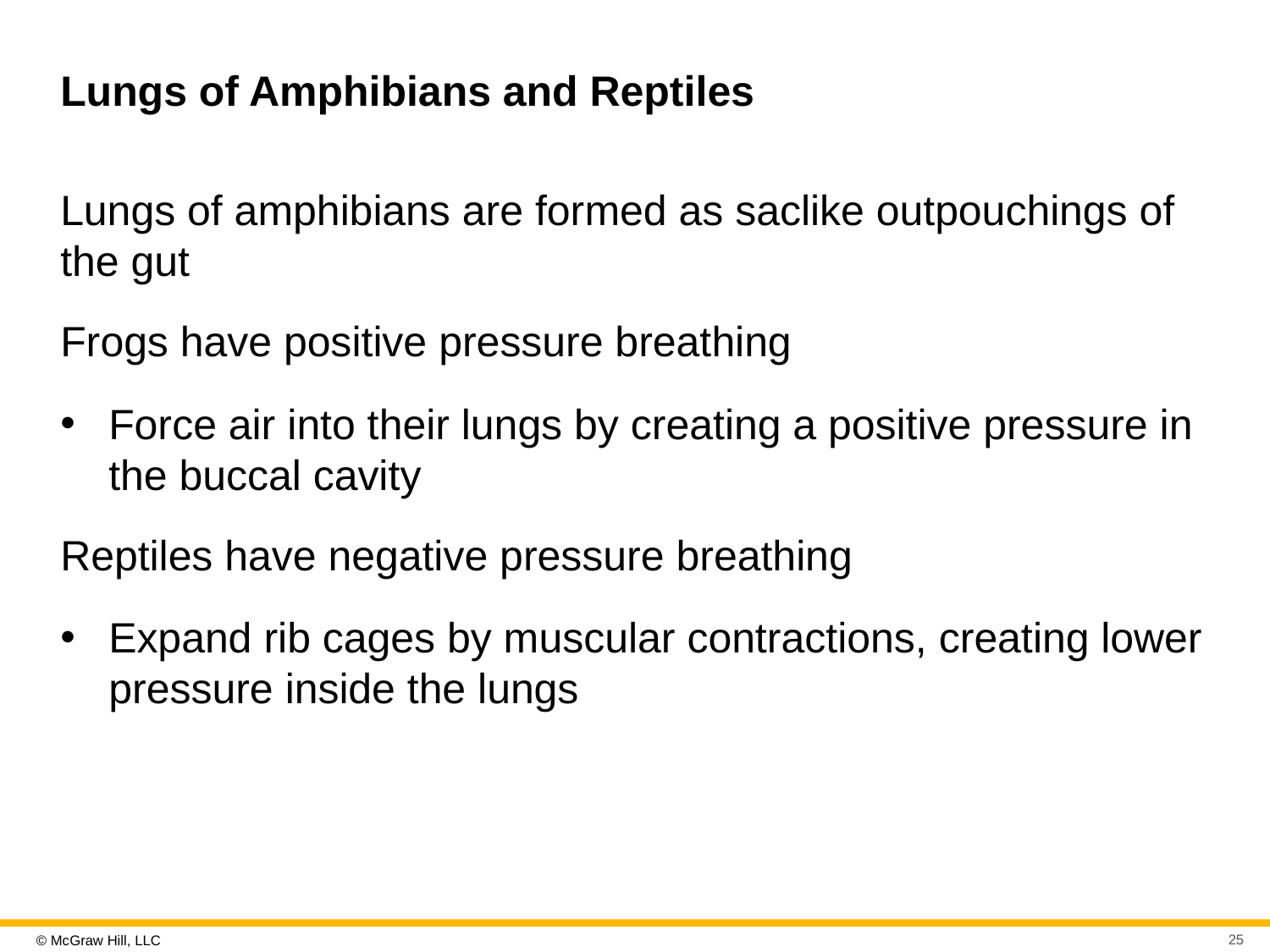

# Lungs of Amphibians and Reptiles
Lungs of amphibians are formed as saclike outpouchings of the gut
Frogs have positive pressure breathing
Force air into their lungs by creating a positive pressure in the buccal cavity
Reptiles have negative pressure breathing
Expand rib cages by muscular contractions, creating lower pressure inside the lungs
25